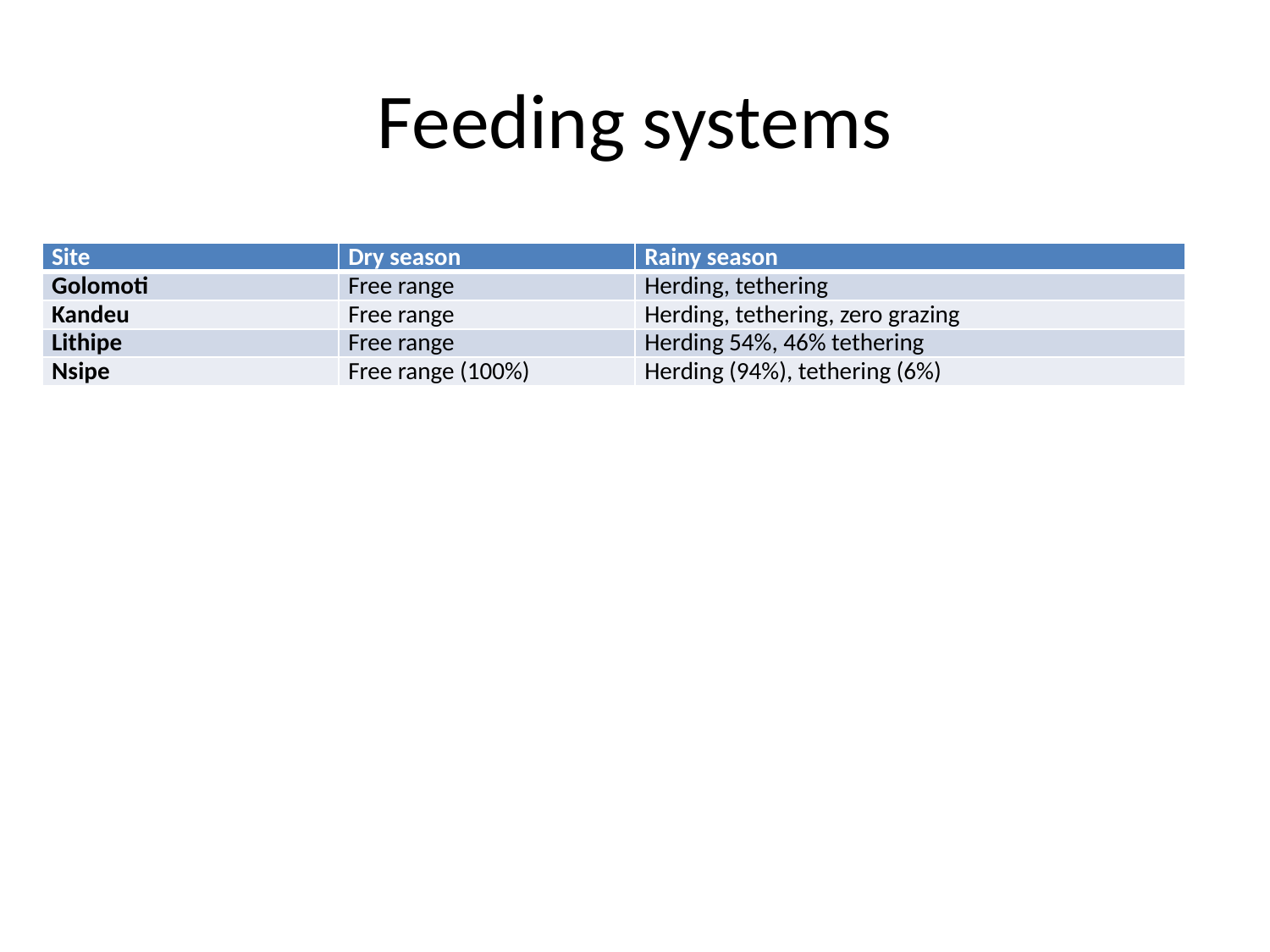

# Feeding systems
| Site | Dry season | Rainy season |
| --- | --- | --- |
| Golomoti | Free range | Herding, tethering |
| Kandeu | Free range | Herding, tethering, zero grazing |
| Lithipe | Free range | Herding 54%, 46% tethering |
| Nsipe | Free range (100%) | Herding (94%), tethering (6%) |